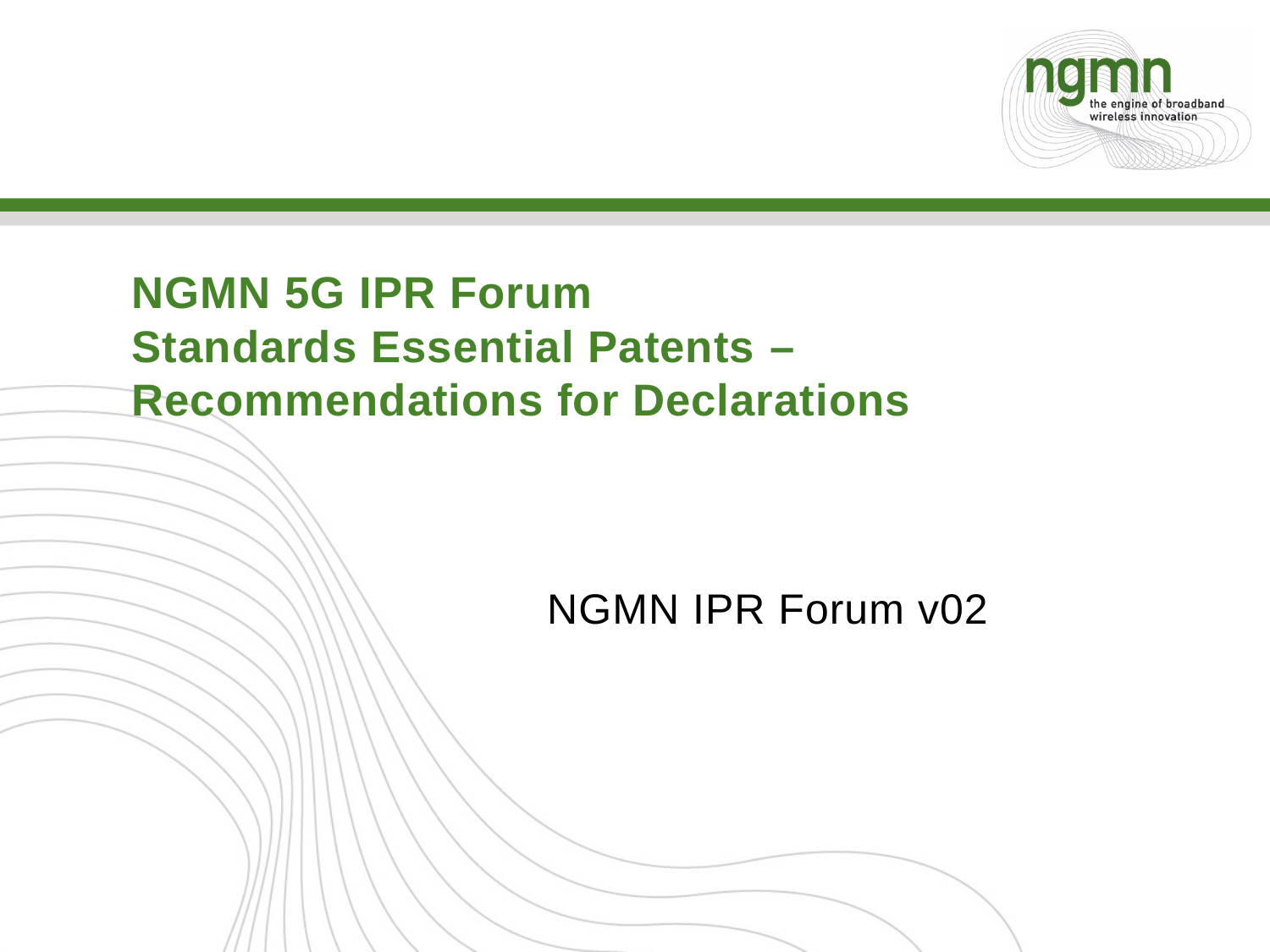

# NGMN 5G IPR Forum Standards Essential Patents – Recommendations for Declarations
NGMN IPR Forum v02